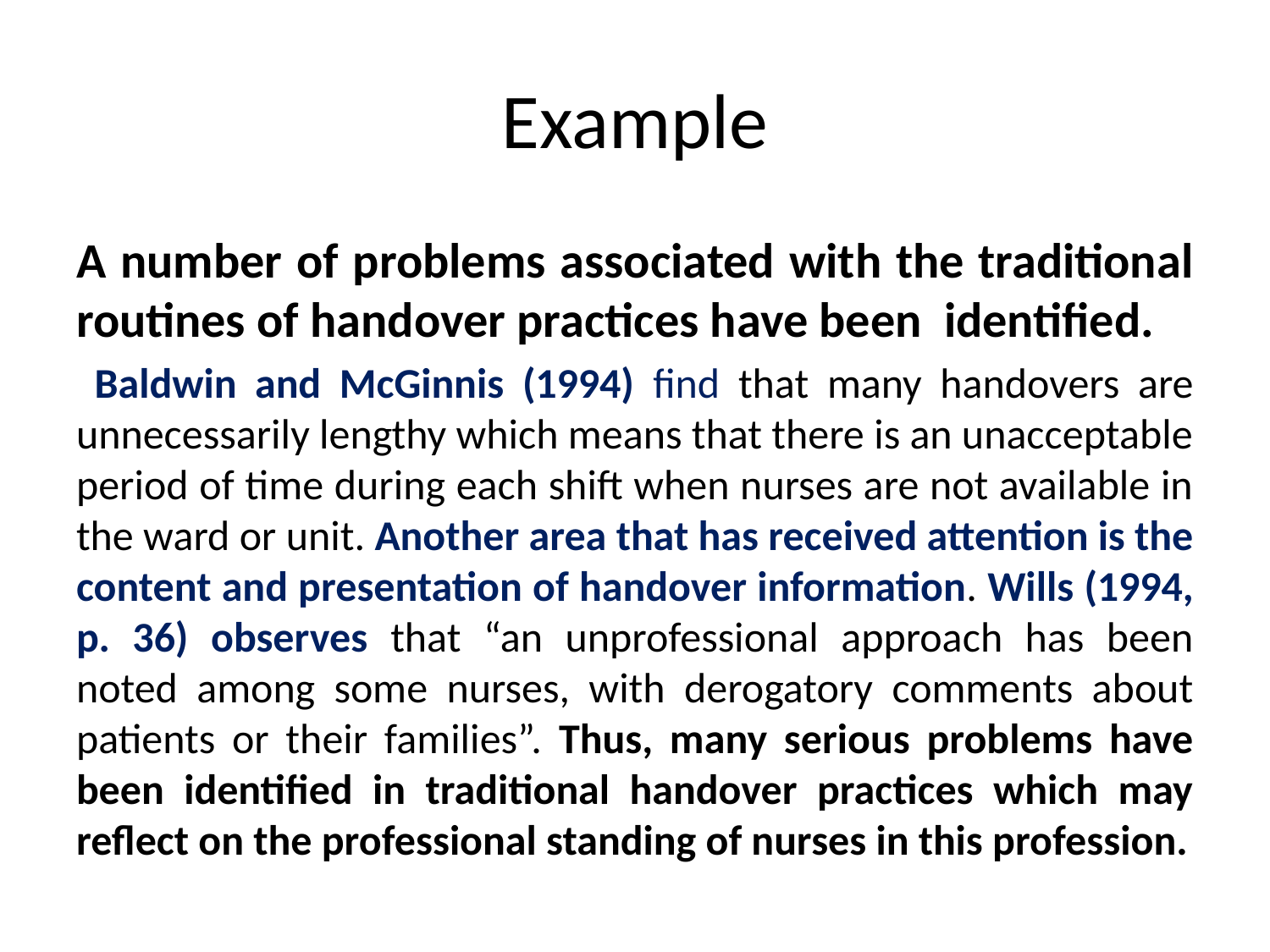

# Example
A number of problems associated with the traditional routines of handover practices have been  identified.
 Baldwin and McGinnis (1994) find that many handovers are unnecessarily lengthy which means that there is an unacceptable period of time during each shift when nurses are not available in the ward or unit. Another area that has received attention is the content and presentation of handover information. Wills (1994, p. 36) observes that “an unprofessional approach has been noted among some nurses, with derogatory comments about patients or their families”. Thus, many serious problems have been identified in traditional handover practices which may reflect on the professional standing of nurses in this profession.